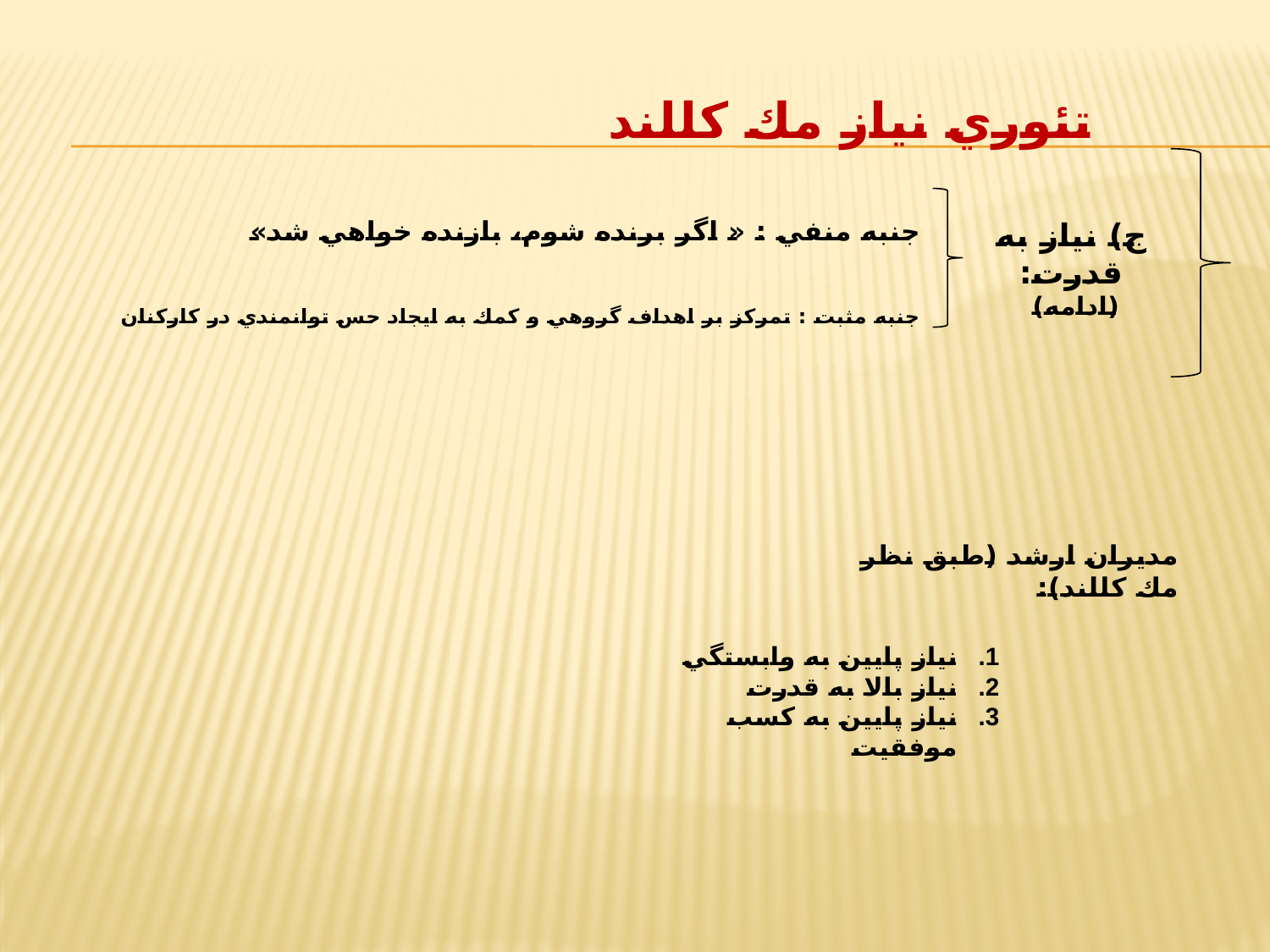

# تئوري نياز مك كللند

جنبه منفي : « اگر برنده شوم، بازنده خواهي شد»

ج) نياز به قدرت:
(ادامه)
جنبه مثبت : تمركز بر اهداف گروهي و كمك به ايجاد حس توانمندي در كاركنان

مديران ارشد (طبق نظر مك كللند):
نياز پايين به وابستگي
نياز بالا به قدرت
نياز پايين به كسب موفقيت